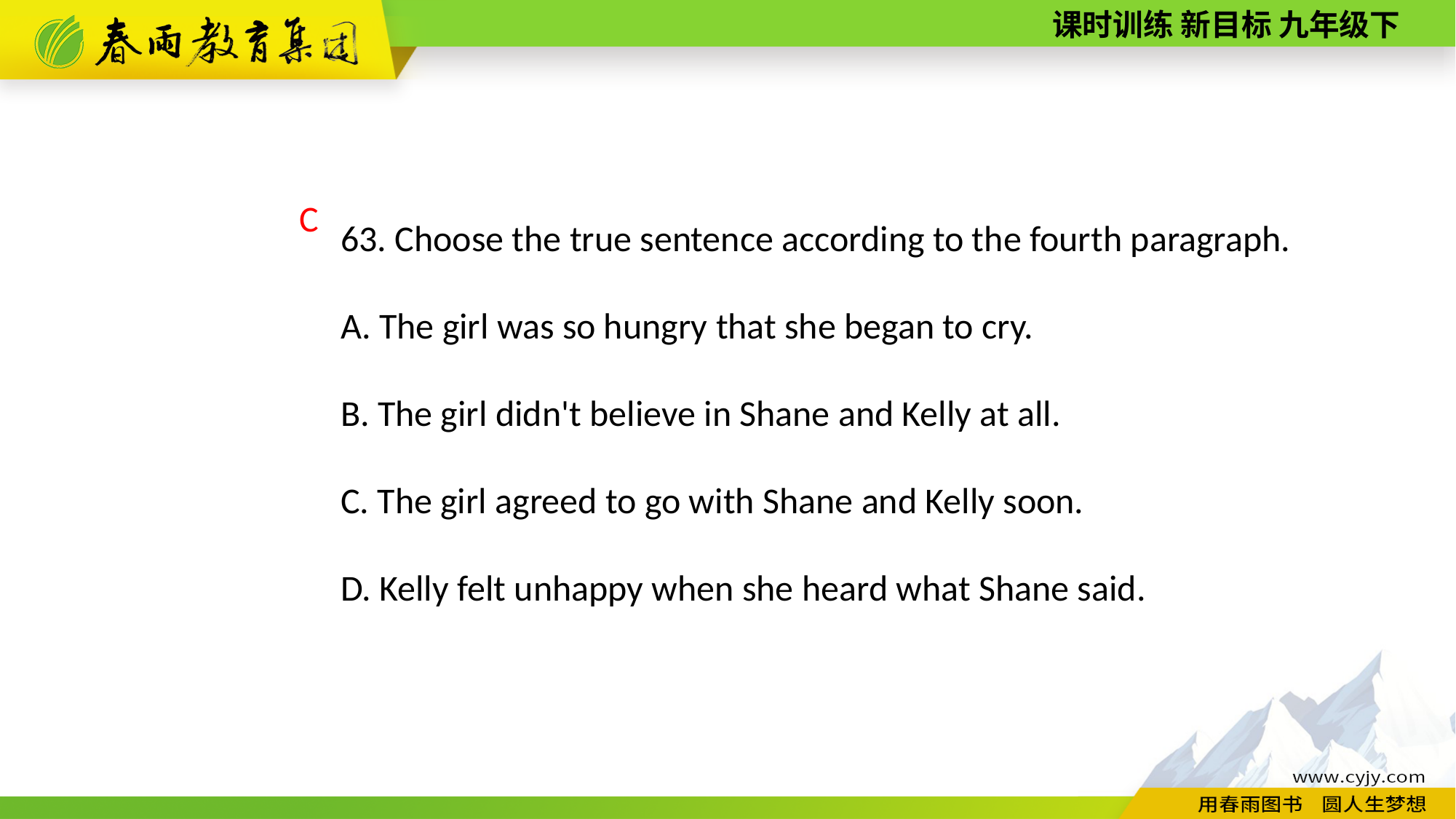

63. Choose the true sentence according to the fourth paragraph.
A. The girl was so hungry that she began to cry.
B. The girl didn't believe in Shane and Kelly at all.
C. The girl agreed to go with Shane and Kelly soon.
D. Kelly felt unhappy when she heard what Shane said.
C